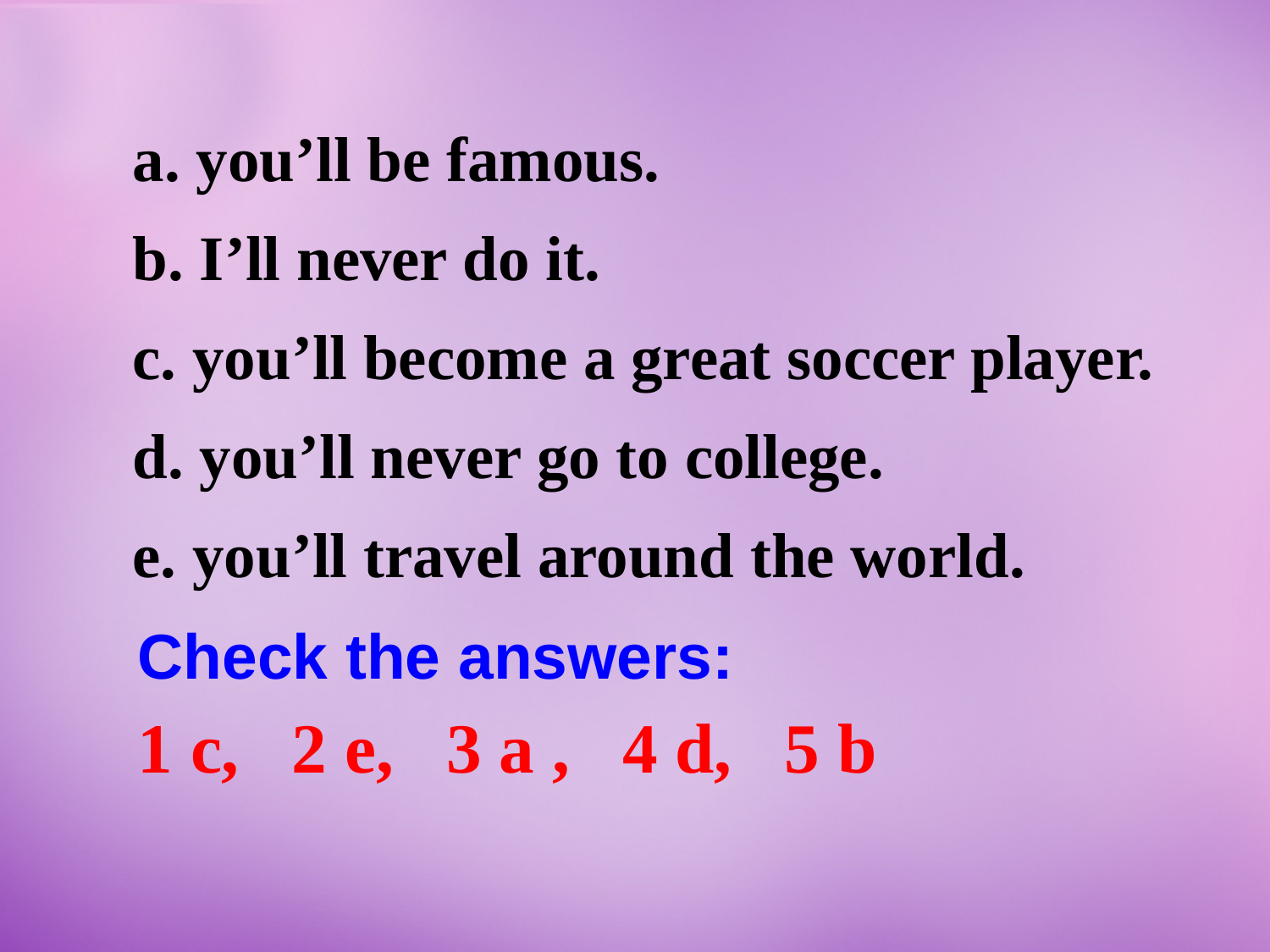

you’ll be famous.
b. I’ll never do it.
c. you’ll become a great soccer player.
d. you’ll never go to college.
e. you’ll travel around the world.
Check the answers:
1 c,   2 e,   3 a ,   4 d,   5 b